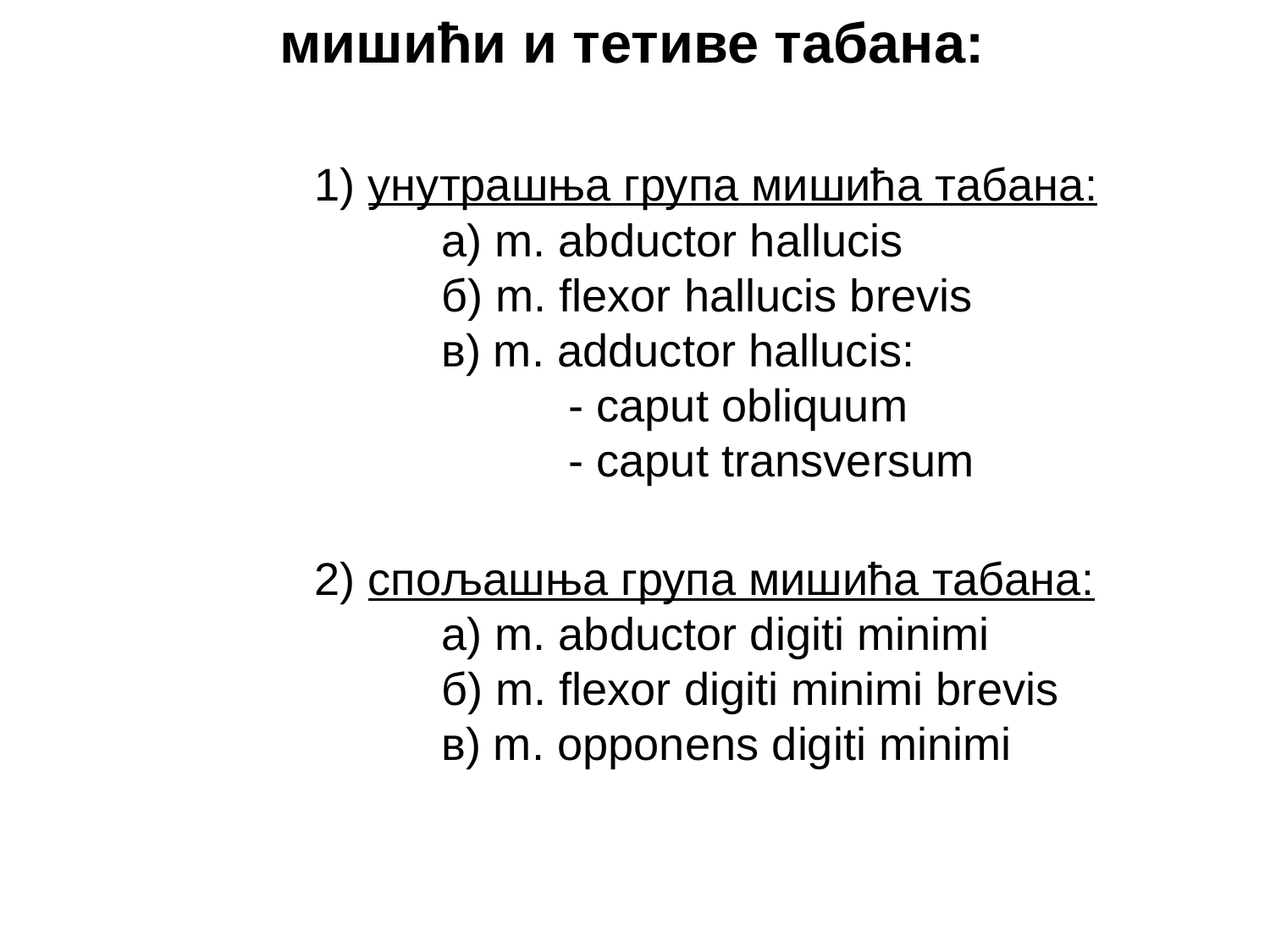

мишићи и тетиве табана:
         		1) унутрашња група мишића тaбaнa:
			a) m. abductor hallucis
			б) m. flexor hallucis brevis
			в) m. adductor hallucis:
				- caput obliquum
				- caput transversum
        		2) спољашња група мишића табaнa:
			a) m. abductor digiti minimi
			б) m. flexor digiti minimi brevis
			в) m. opponens digiti minimi